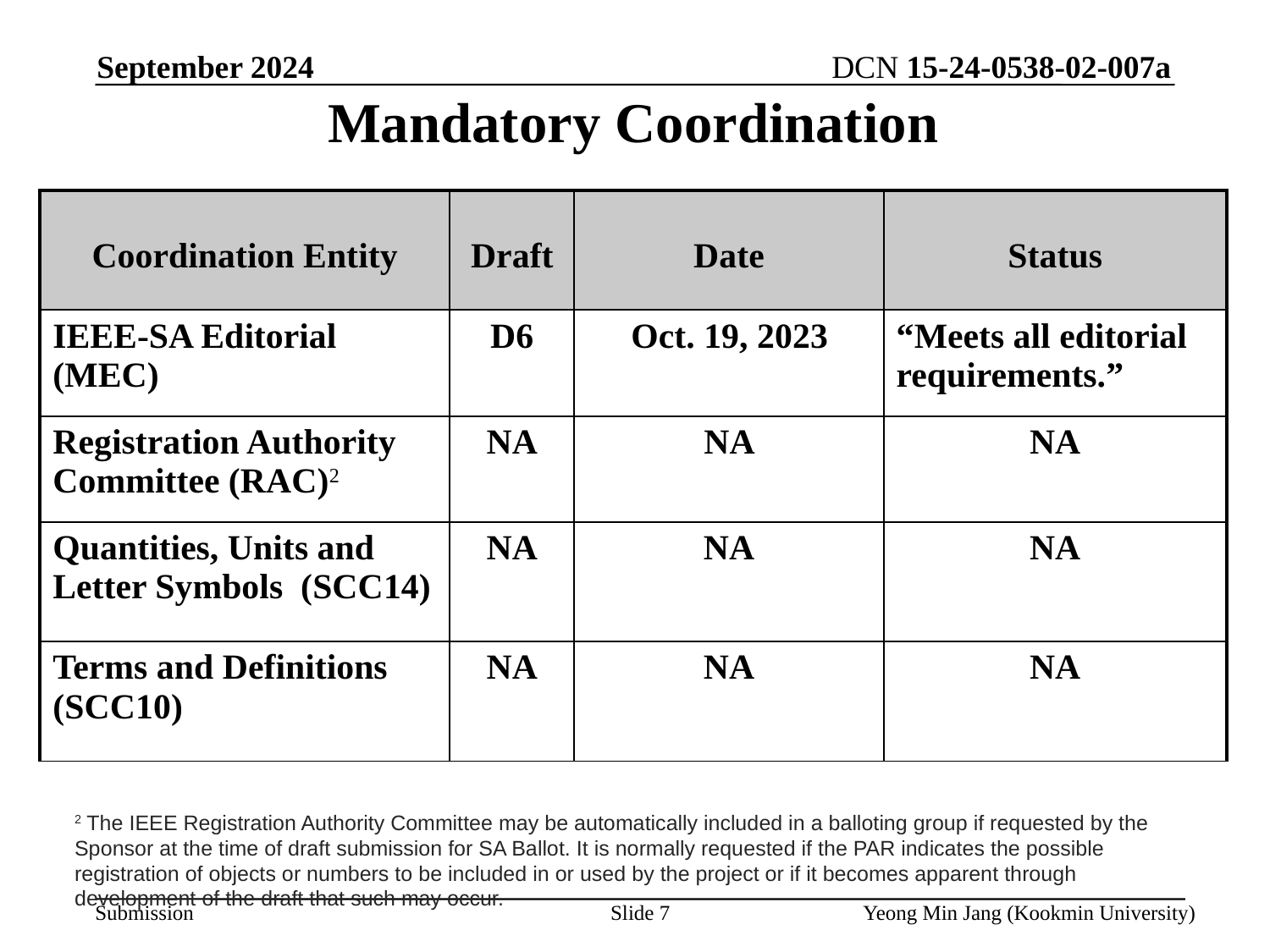

# Mandatory Coordination
September 2024
| Coordination Entity | Draft | Date | Status |
| --- | --- | --- | --- |
| IEEE-SA Editorial (MEC) | D6 | Oct. 19, 2023 | “Meets all editorial requirements.” |
| Registration Authority Committee (RAC)2 | NA | NA | NA |
| Quantities, Units and Letter Symbols (SCC14) | NA | NA | NA |
| Terms and Definitions (SCC10) | NA | NA | NA |
2 The IEEE Registration Authority Committee may be automatically included in a balloting group if requested by the Sponsor at the time of draft submission for SA Ballot. It is normally requested if the PAR indicates the possible registration of objects or numbers to be included in or used by the project or if it becomes apparent through development of the draft that such may occur.
Slide 7
Yeong Min Jang (Kookmin University)